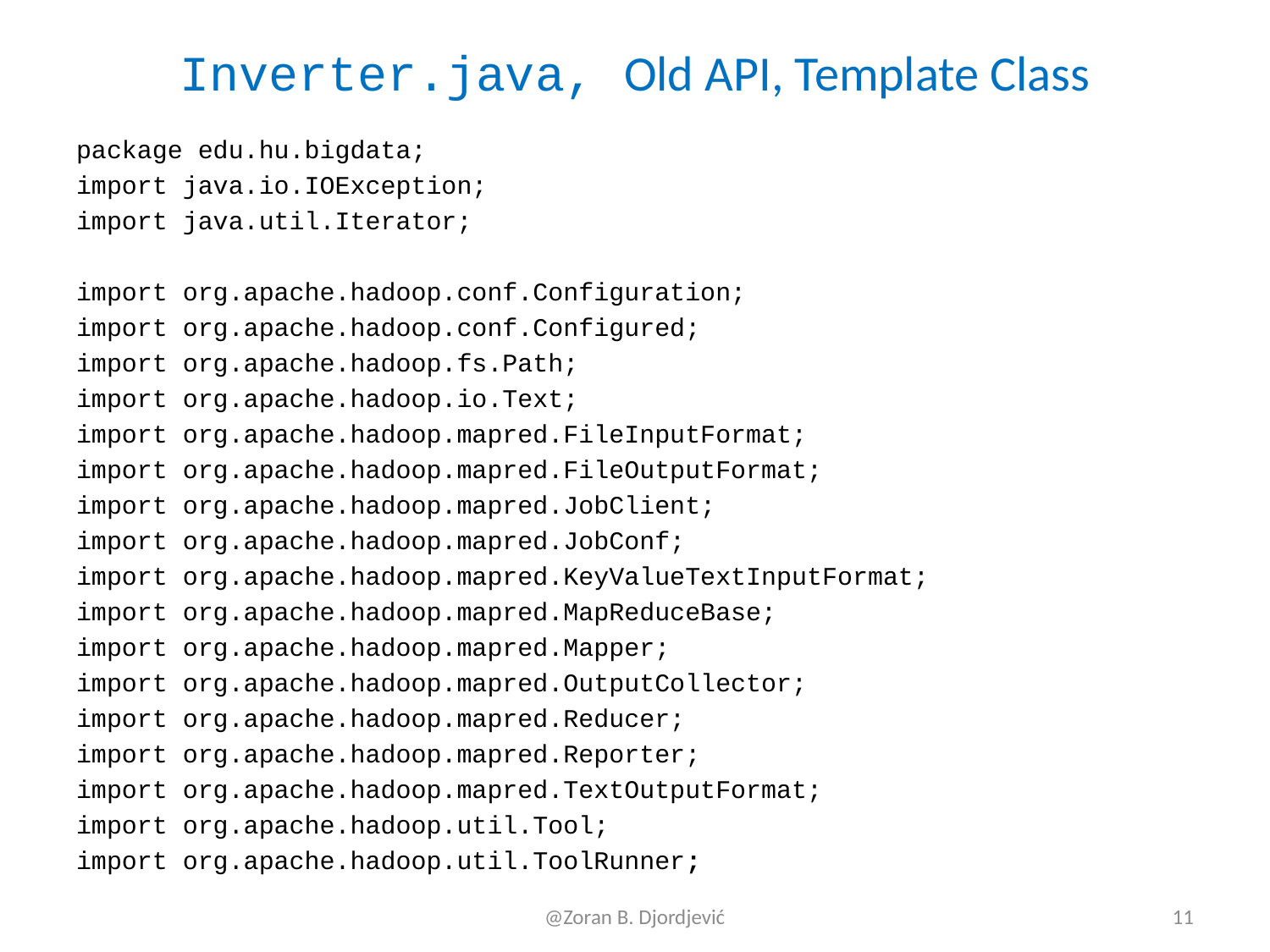

# Inverter.java, Old API, Template Class
package edu.hu.bigdata;
import java.io.IOException;
import java.util.Iterator;

import org.apache.hadoop.conf.Configuration;
import org.apache.hadoop.conf.Configured;
import org.apache.hadoop.fs.Path;
import org.apache.hadoop.io.Text;
import org.apache.hadoop.mapred.FileInputFormat;
import org.apache.hadoop.mapred.FileOutputFormat;
import org.apache.hadoop.mapred.JobClient;
import org.apache.hadoop.mapred.JobConf;
import org.apache.hadoop.mapred.KeyValueTextInputFormat;
import org.apache.hadoop.mapred.MapReduceBase;
import org.apache.hadoop.mapred.Mapper;
import org.apache.hadoop.mapred.OutputCollector;
import org.apache.hadoop.mapred.Reducer;
import org.apache.hadoop.mapred.Reporter;
import org.apache.hadoop.mapred.TextOutputFormat;
import org.apache.hadoop.util.Tool;
import org.apache.hadoop.util.ToolRunner;
@Zoran B. Djordjević
11